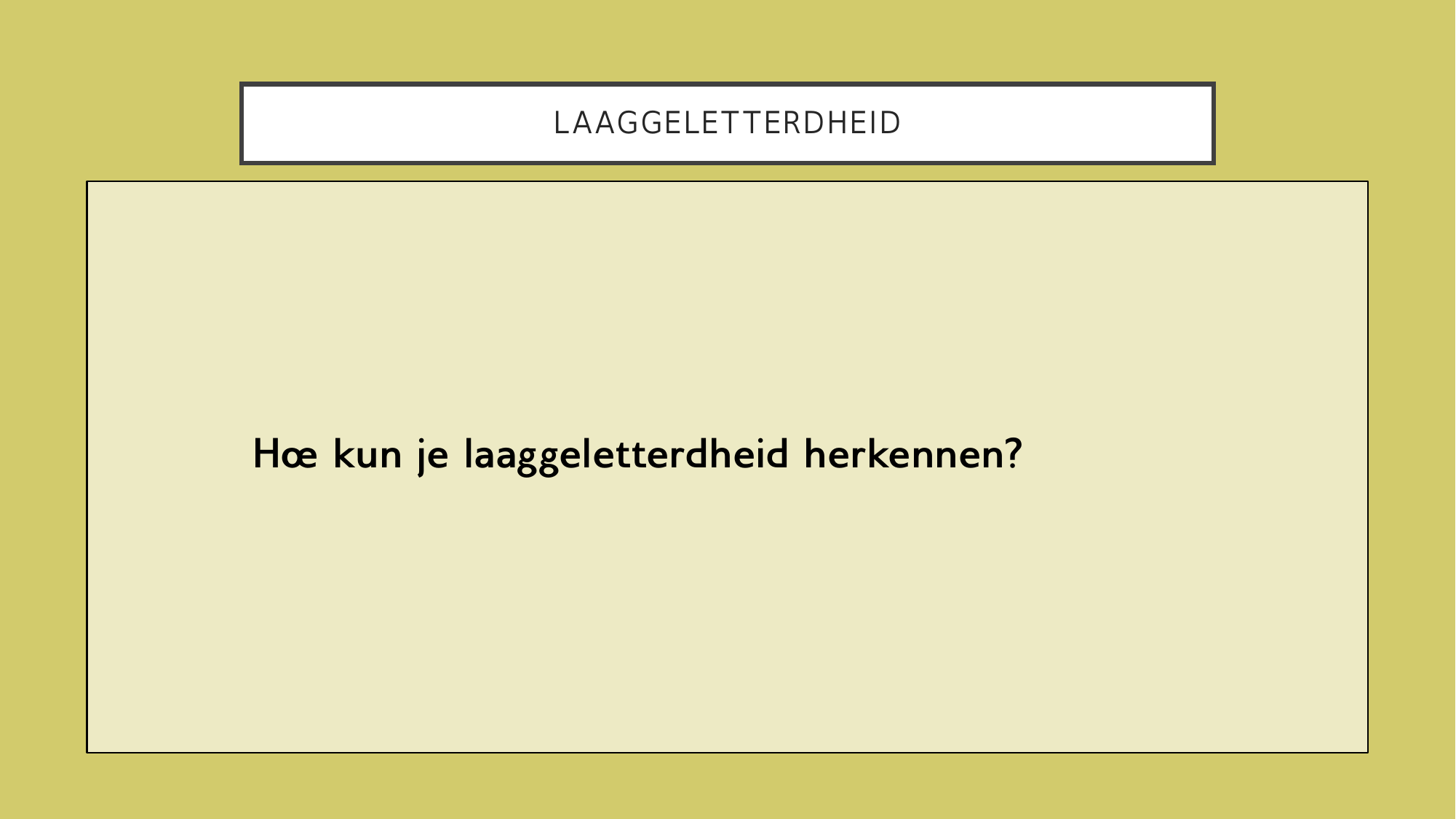

# LAAGGELETTERDHEID

Hoe kun je laaggeletterdheid herkennen?